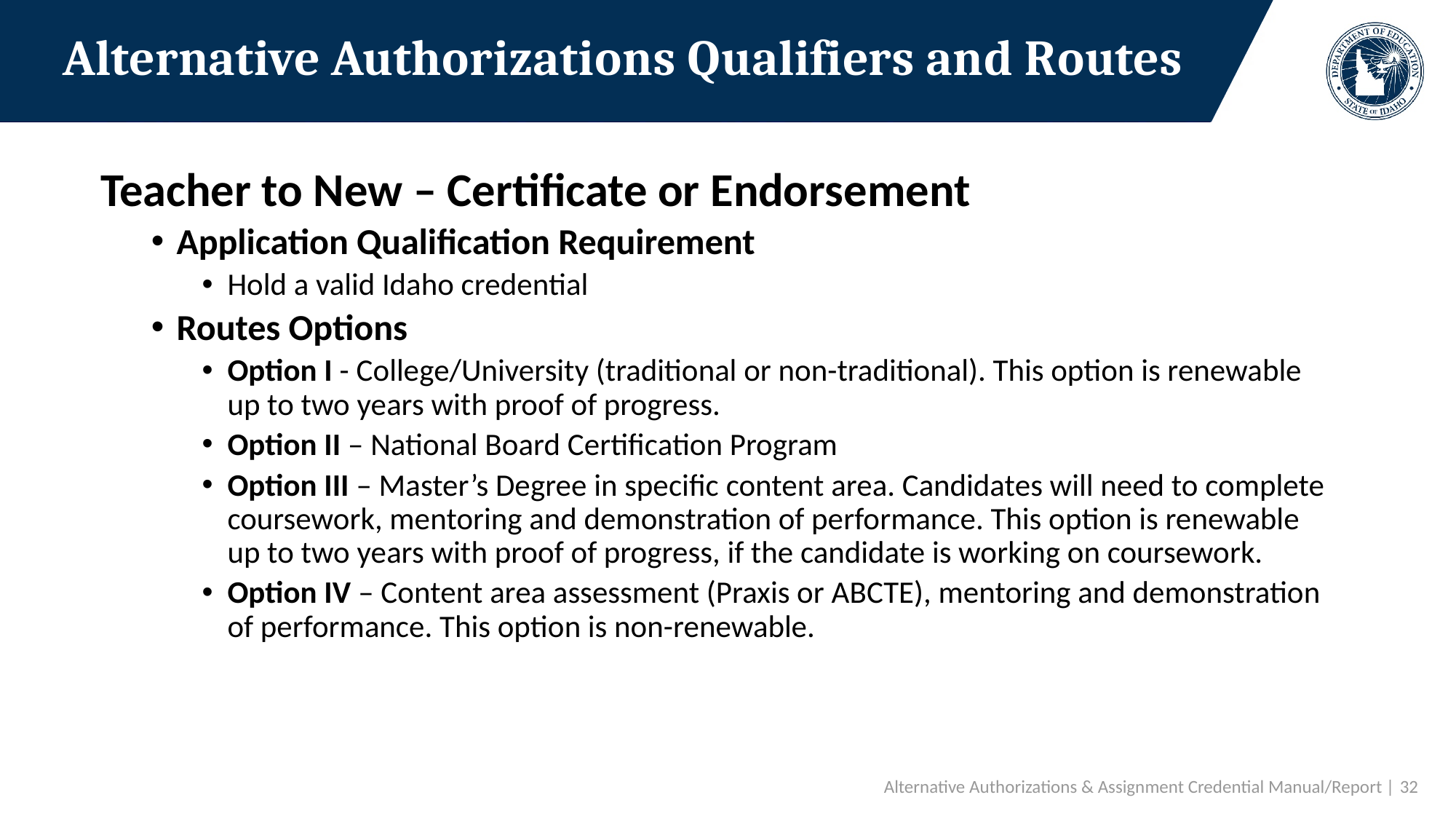

# Alternative Authorizations Qualifiers and Routes
Teacher to New – Certificate or Endorsement
Application Qualification Requirement
Hold a valid Idaho credential
Routes Options
Option I - College/University (traditional or non-traditional). This option is renewable up to two years with proof of progress.
Option II – National Board Certification Program
Option III – Master’s Degree in specific content area. Candidates will need to complete coursework, mentoring and demonstration of performance. This option is renewable up to two years with proof of progress, if the candidate is working on coursework.
Option IV – Content area assessment (Praxis or ABCTE), mentoring and demonstration of performance. This option is non-renewable.
Alternative Authorizations & Assignment Credential Manual/Report | 32